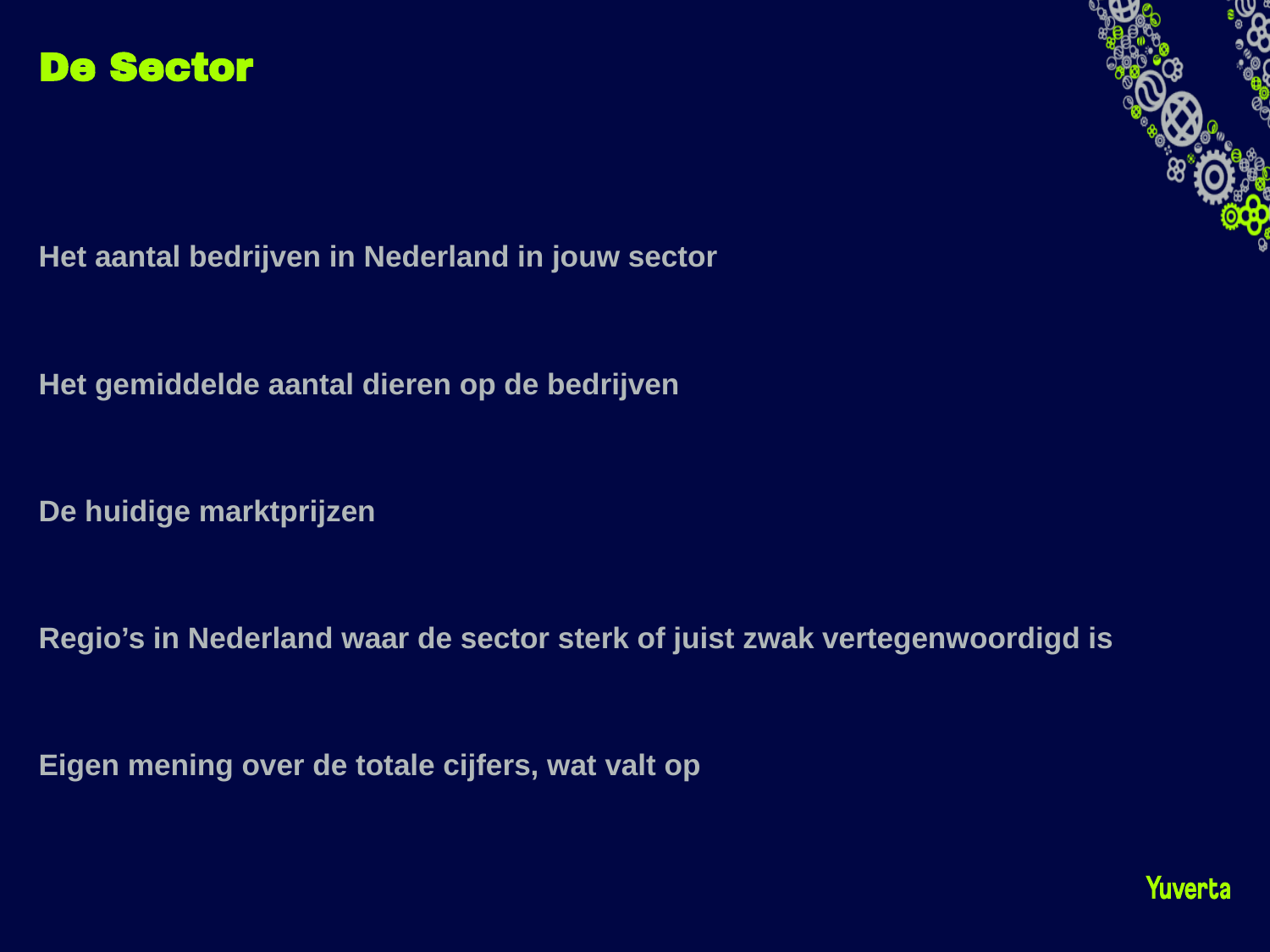

# De Sector
Het aantal bedrijven in Nederland in jouw sector

Het gemiddelde aantal dieren op de bedrijven

De huidige marktprijzen

Regio’s in Nederland waar de sector sterk of juist zwak vertegenwoordigd is

Eigen mening over de totale cijfers, wat valt op